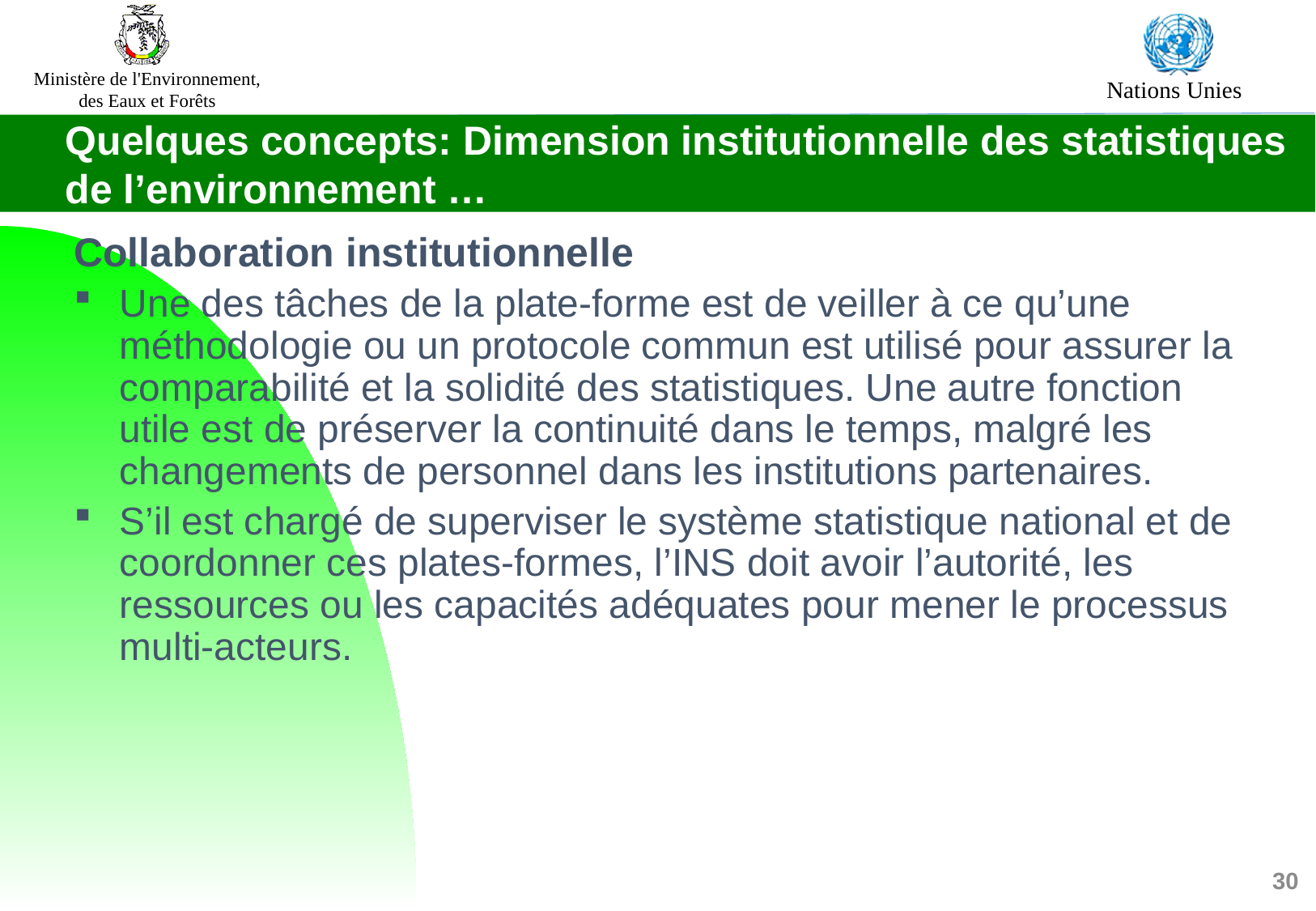

Quelques concepts: Dimension institutionnelle des statistiques de l’environnement …
Collaboration institutionnelle
Une des tâches de la plate-forme est de veiller à ce qu’une méthodologie ou un protocole commun est utilisé pour assurer la comparabilité et la solidité des statistiques. Une autre fonction utile est de préserver la continuité dans le temps, malgré les changements de personnel dans les institutions partenaires.
S’il est chargé de superviser le système statistique national et de coordonner ces plates-formes, l’INS doit avoir l’autorité, les ressources ou les capacités adéquates pour mener le processus multi-acteurs.
30